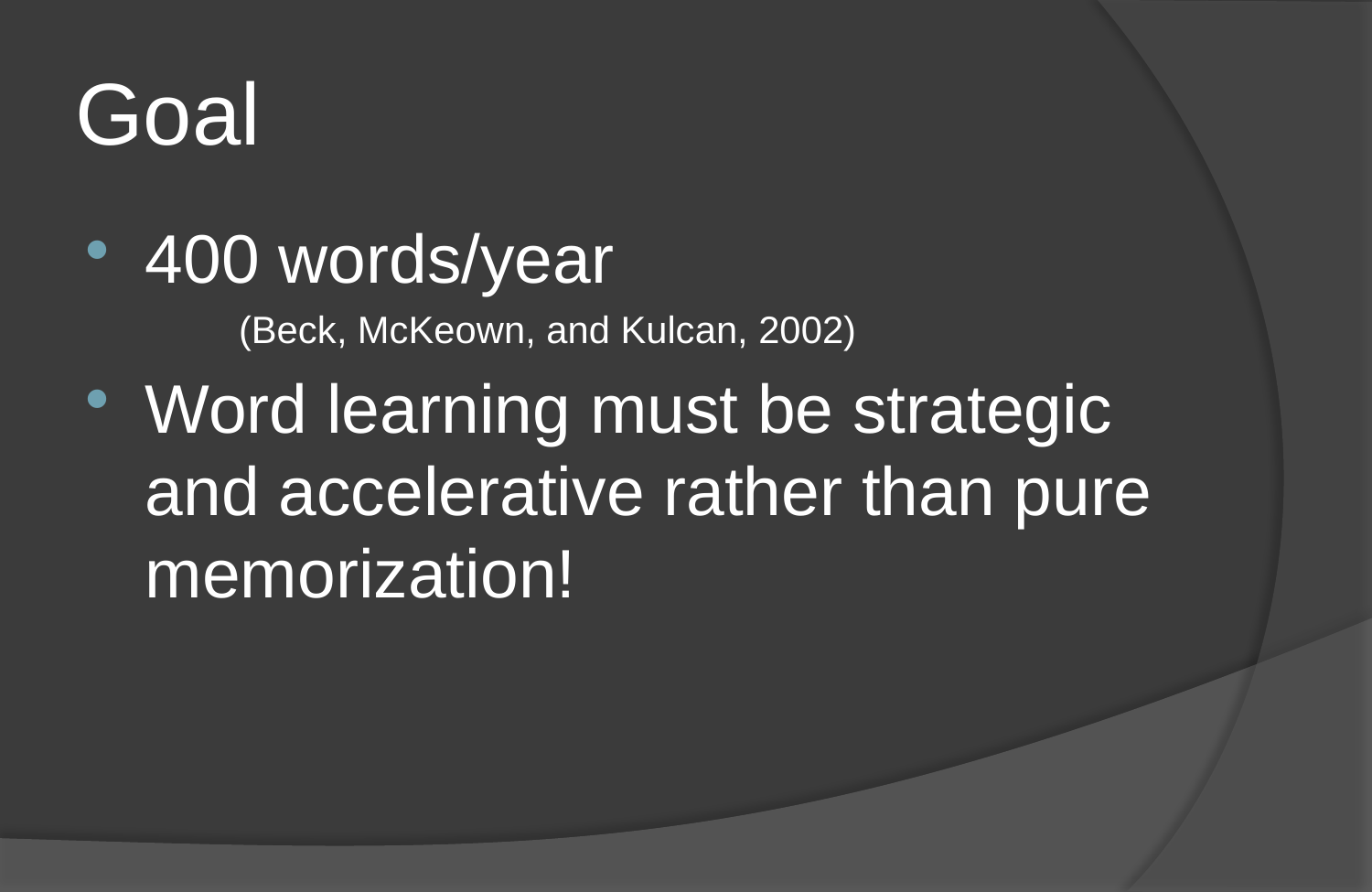

# Goal
400 words/year
(Beck, McKeown, and Kulcan, 2002)
Word learning must be strategic and accelerative rather than pure memorization!